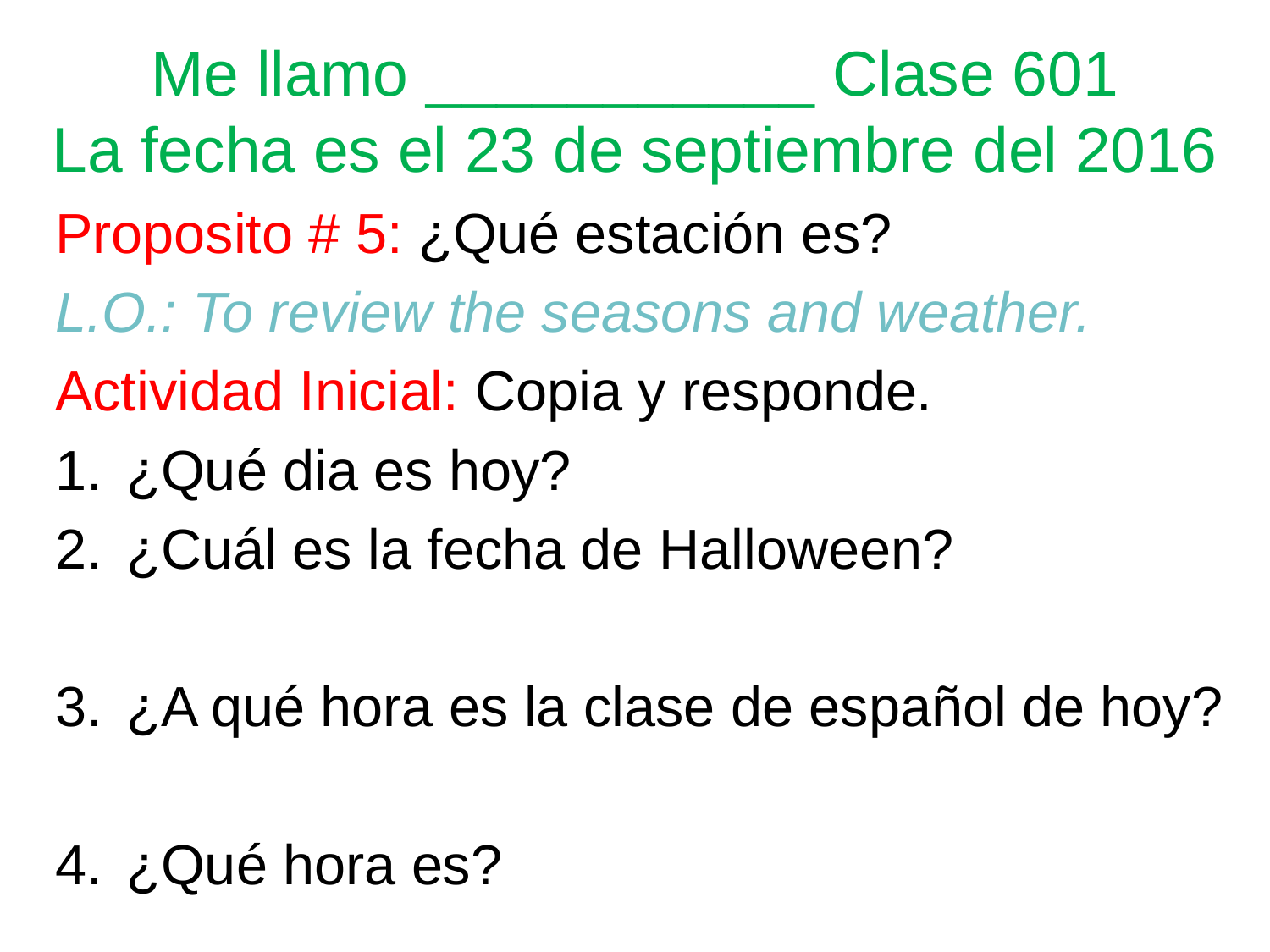

# Me llamo ___________ Clase 601 La fecha es el 23 de septiembre del 2016
Proposito # 5: ¿Qué estación es?
L.O.: To review the seasons and weather.
Actividad Inicial: Copia y responde.
¿Qué dia es hoy?
¿Cuál es la fecha de Halloween?

¿A qué hora es la clase de español de hoy?

¿Qué hora es?